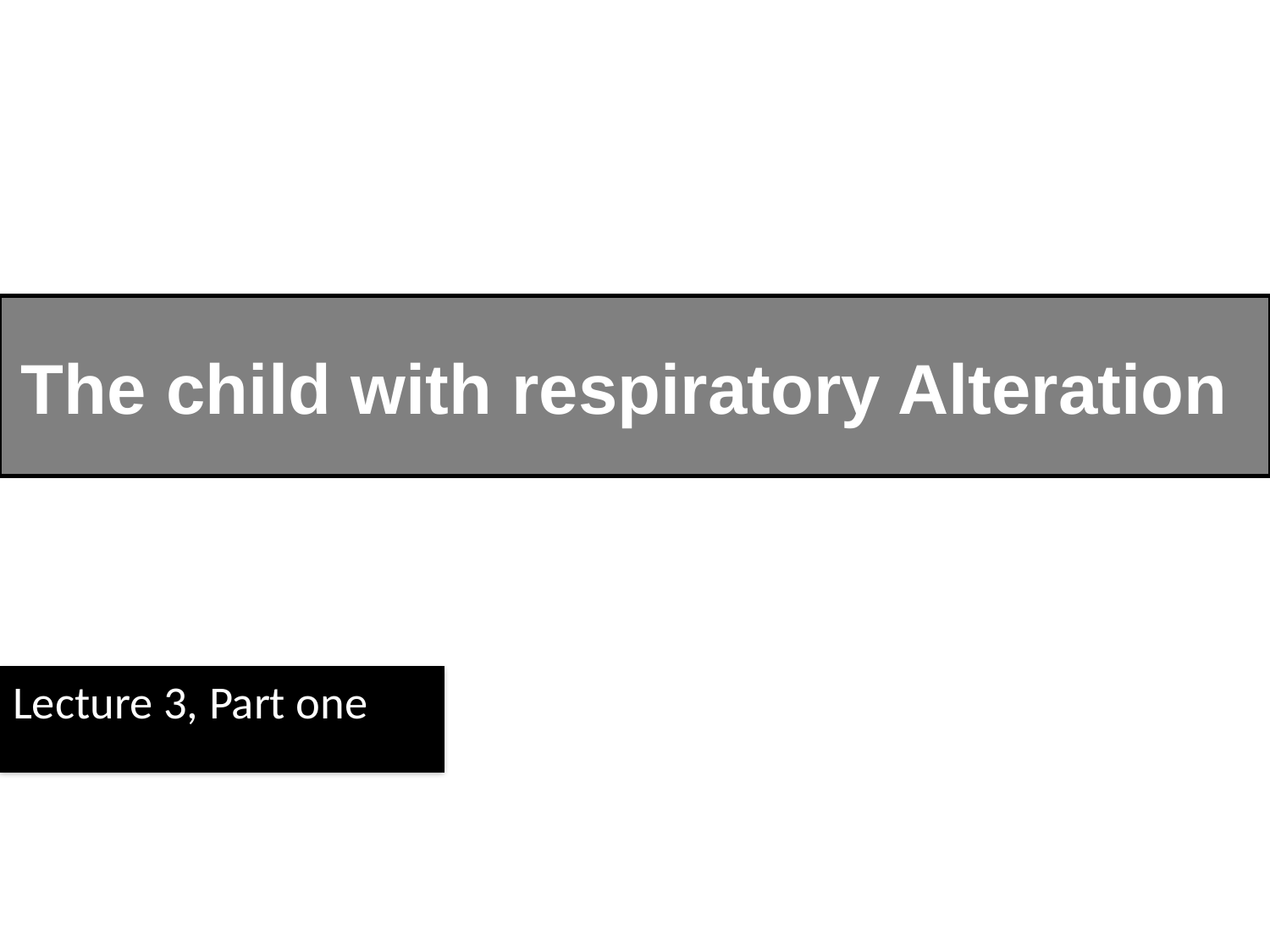

# The child with respiratory Alteration
Lecture 3, Part one